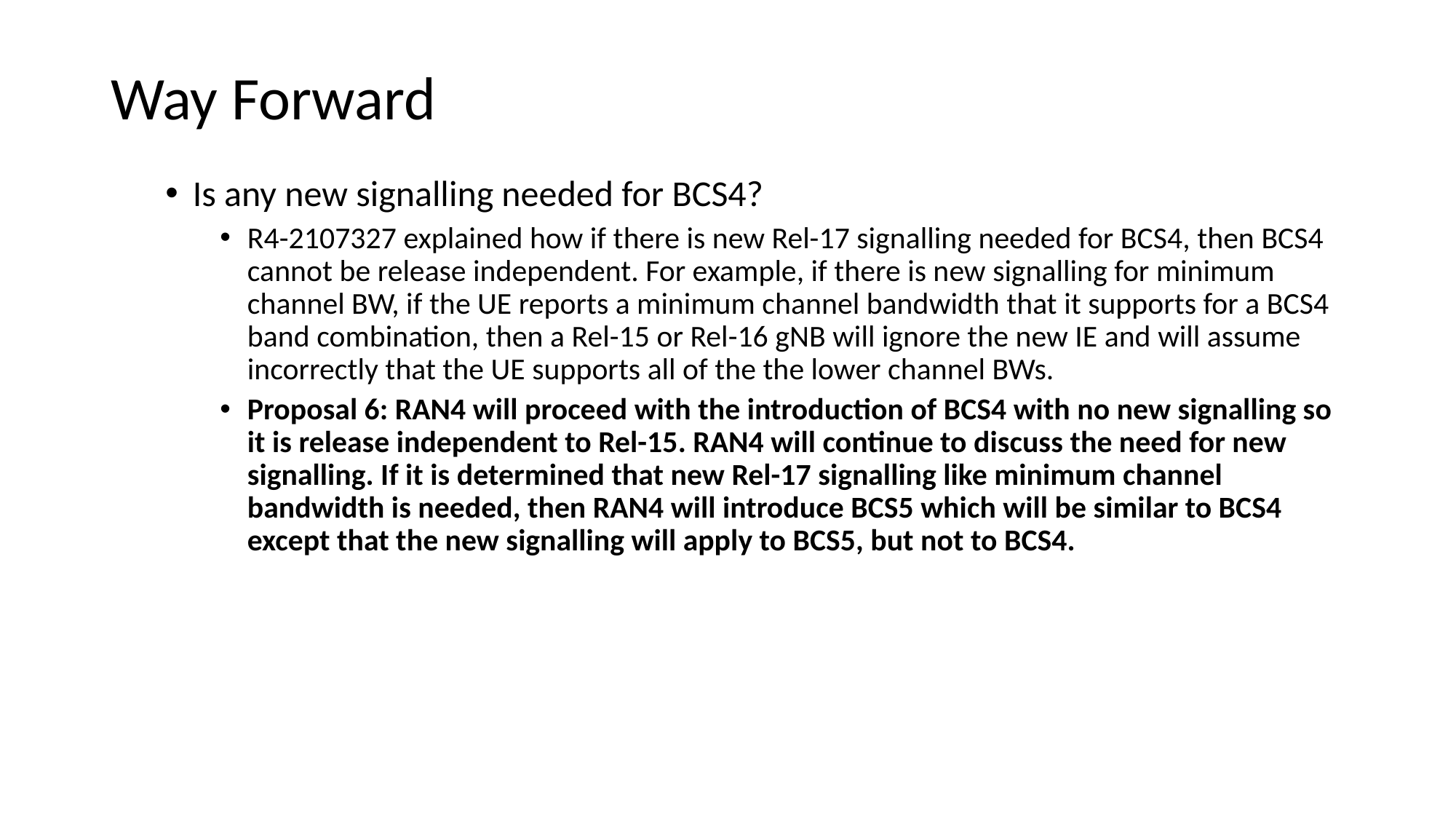

# Way Forward
Is any new signalling needed for BCS4?
R4-2107327 explained how if there is new Rel-17 signalling needed for BCS4, then BCS4 cannot be release independent. For example, if there is new signalling for minimum channel BW, if the UE reports a minimum channel bandwidth that it supports for a BCS4 band combination, then a Rel-15 or Rel-16 gNB will ignore the new IE and will assume incorrectly that the UE supports all of the the lower channel BWs.
Proposal 6: RAN4 will proceed with the introduction of BCS4 with no new signalling so it is release independent to Rel-15. RAN4 will continue to discuss the need for new signalling. If it is determined that new Rel-17 signalling like minimum channel bandwidth is needed, then RAN4 will introduce BCS5 which will be similar to BCS4 except that the new signalling will apply to BCS5, but not to BCS4.